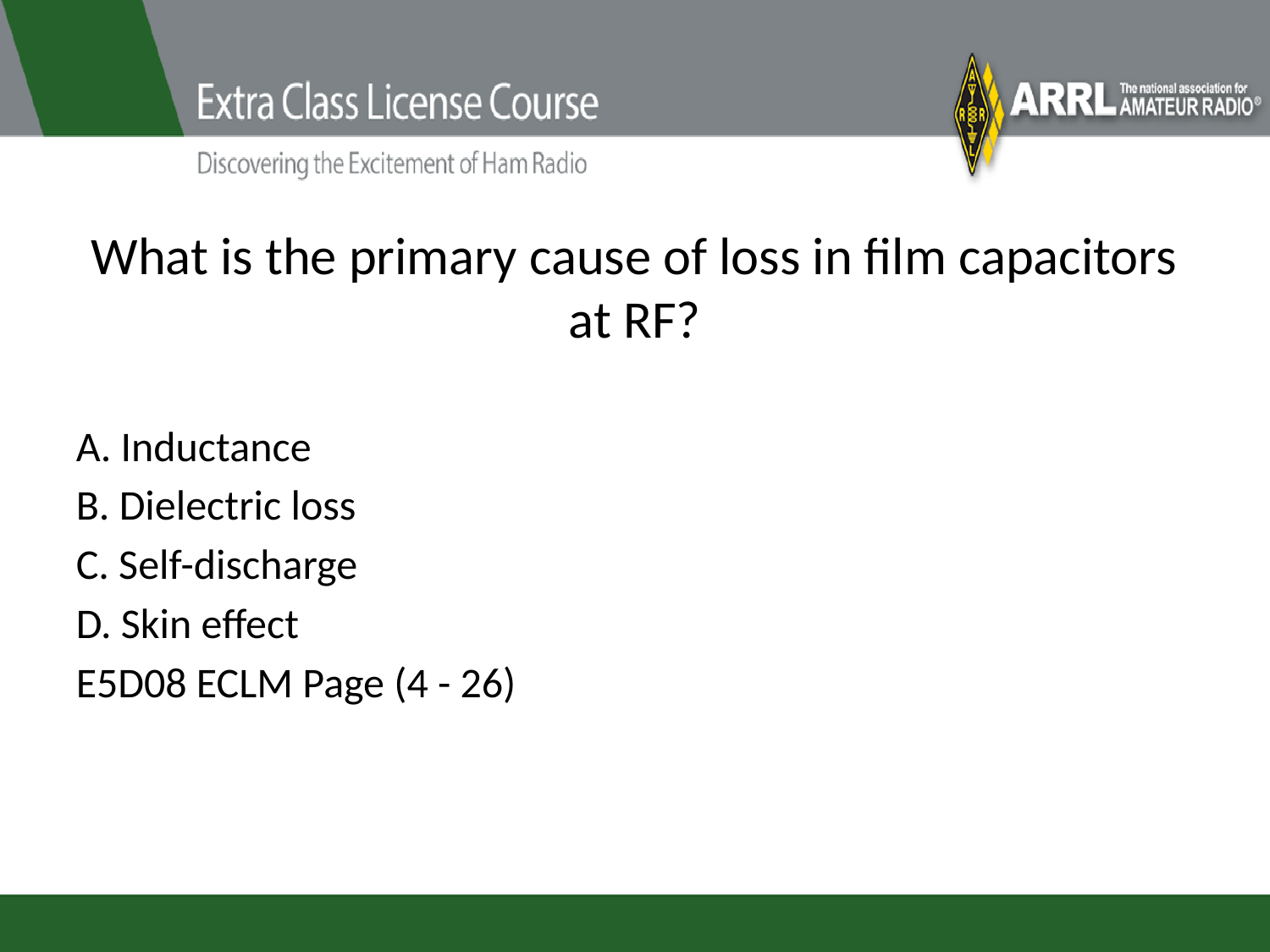

# What is the primary cause of loss in film capacitors at RF?
A. Inductance
B. Dielectric loss
C. Self-discharge
D. Skin effect
E5D08 ECLM Page (4 - 26)